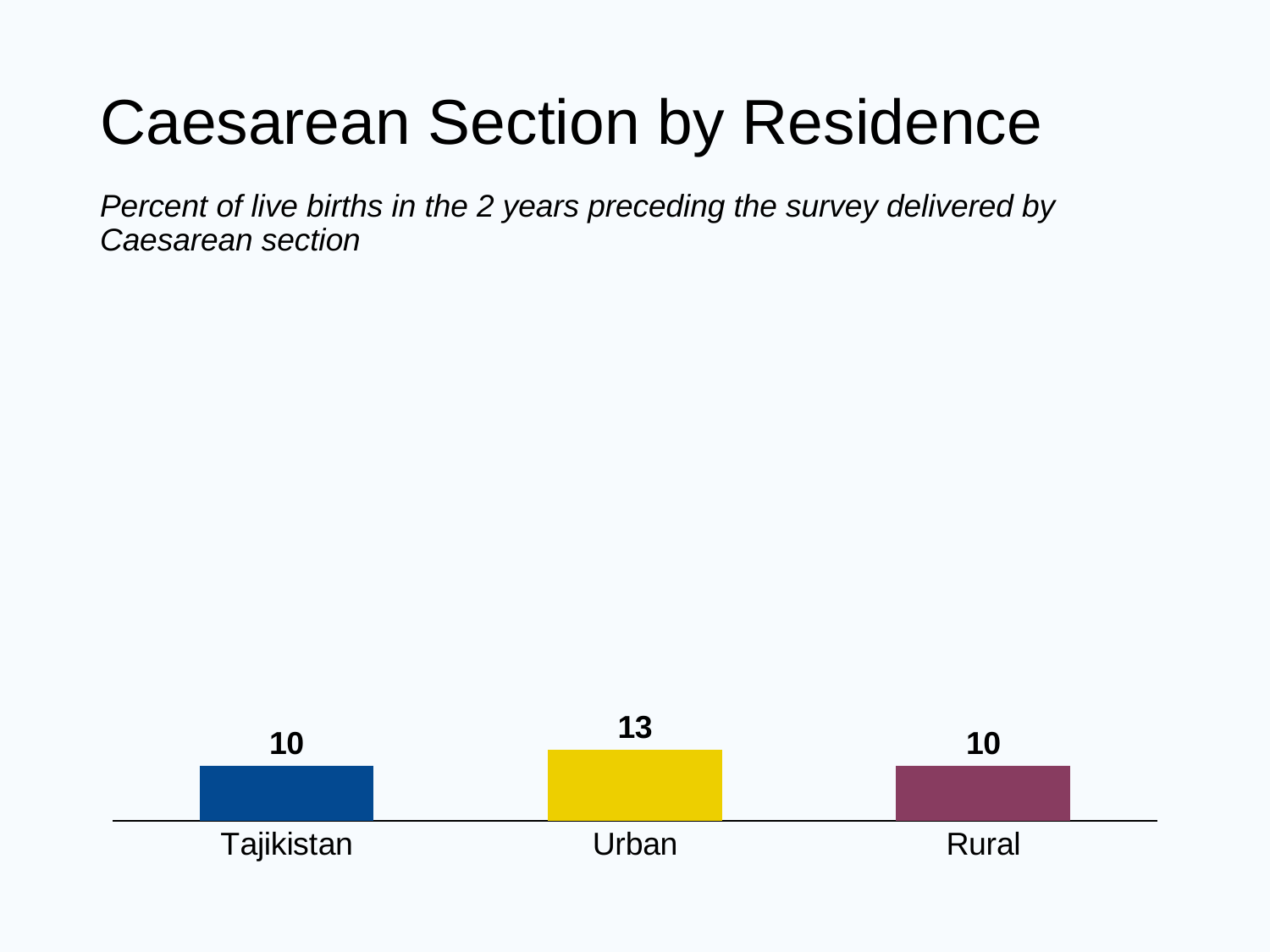

# Caesarean Section by Residence
Percent of live births in the 2 years preceding the survey delivered by Caesarean section

### Chart

| Category | Tajikistan |
|---|---|
| Tajikistan | 10.0 |
| Urban | 13.0 |
| Rural | 10.0 |